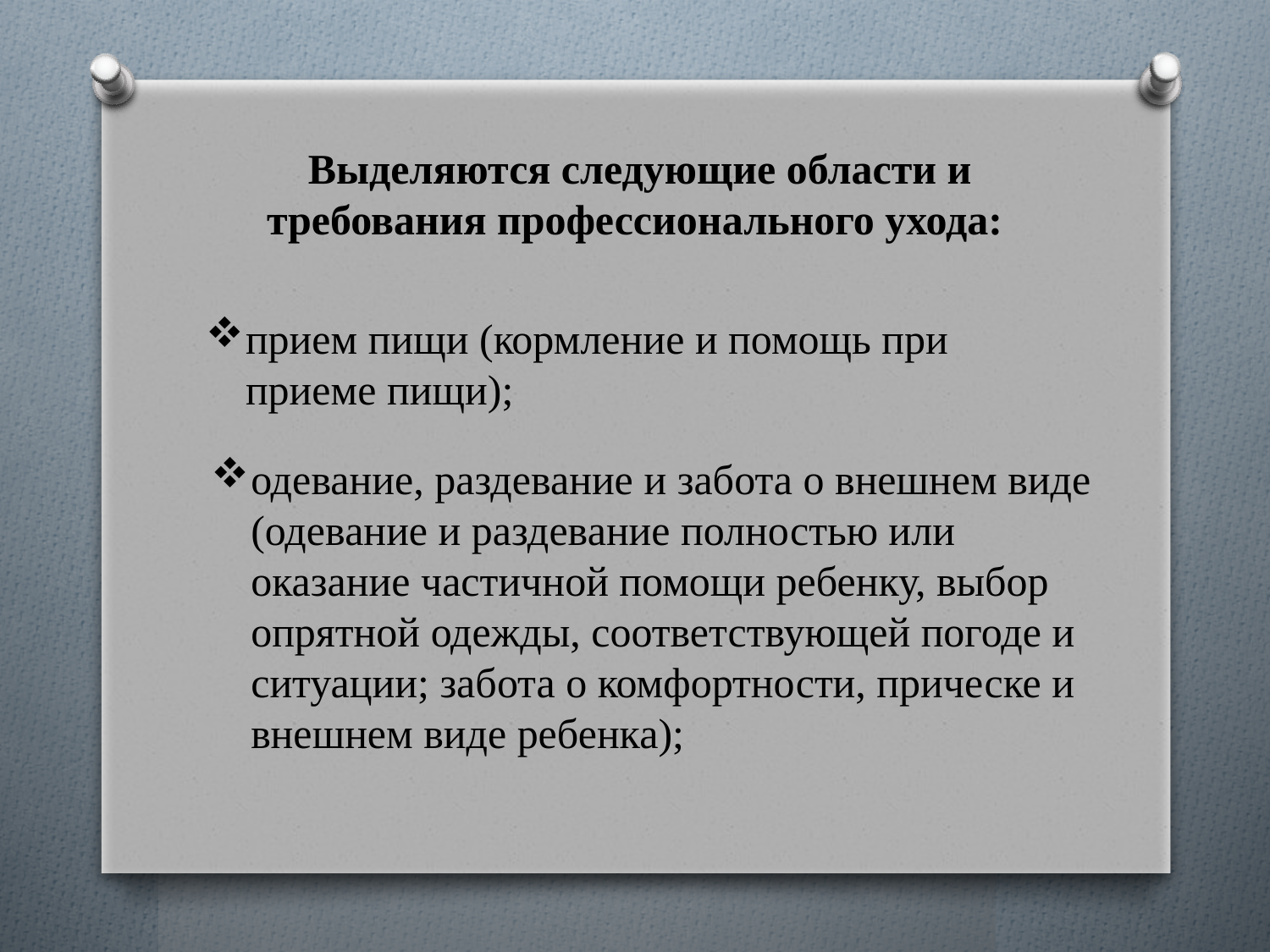

Выделяются следующие области и требования профессионального ухода:
прием пищи (кормление и помощь при приеме пищи);
одевание, раздевание и забота о внешнем виде (одевание и раздевание полностью или оказание частичной помощи ребенку, выбор опрятной одежды, соответствующей погоде и ситуации; забота о комфортности, прическе и внешнем виде ребенка);